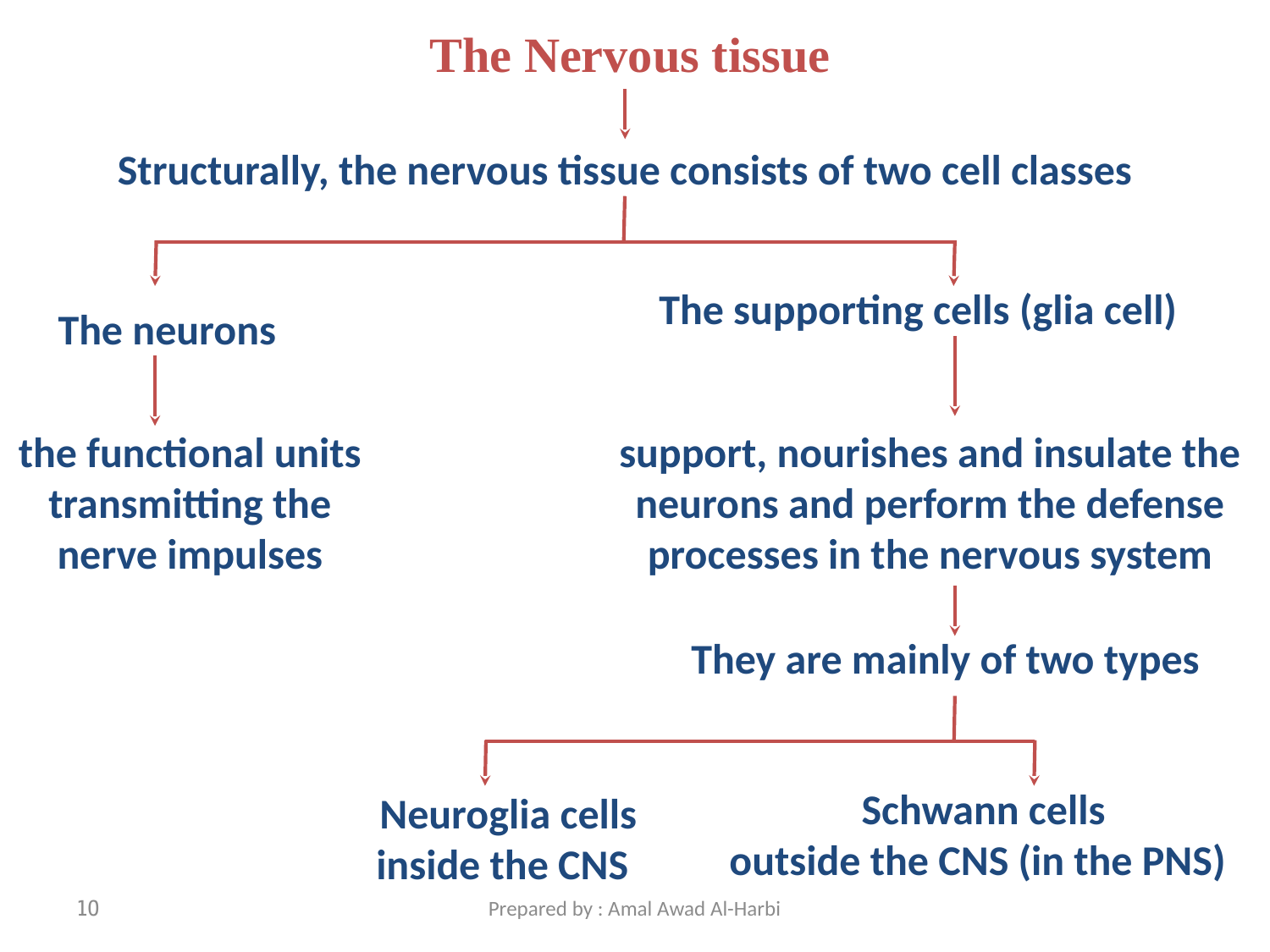

The Nervous tissue
Structurally, the nervous tissue consists of two cell classes
The supporting cells (glia cell)
The neurons
the functional units transmitting the nerve impulses
support, nourishes and insulate the neurons and perform the defense processes in the nervous system
They are mainly of two types
Schwann cells
 outside the CNS (in the PNS)
Neuroglia cells
inside the CNS
10
Prepared by : Amal Awad Al-Harbi